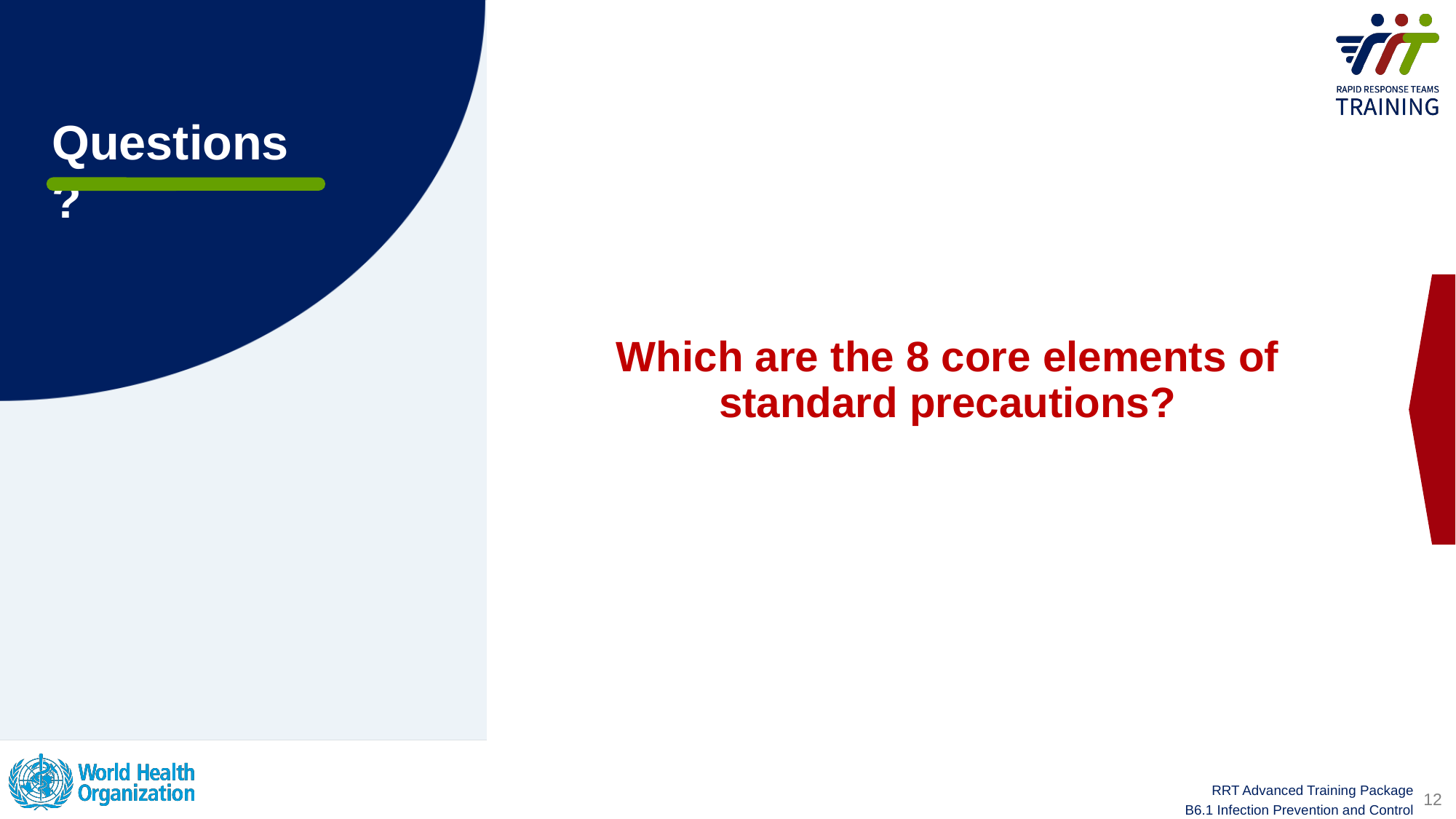

Which are the 8 core elements of standard precautions?